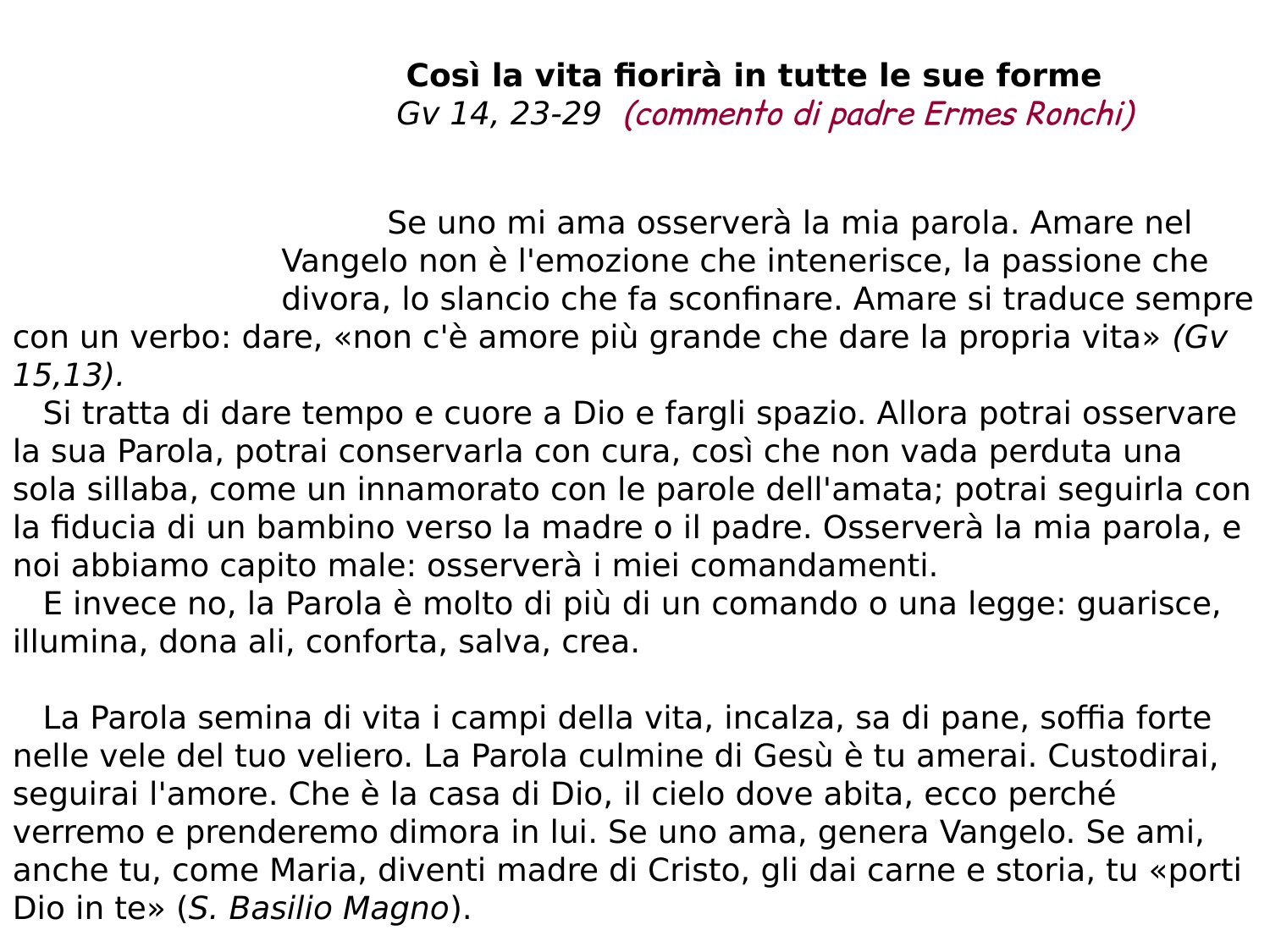

Così la vita fiorirà in tutte le sue forme
Gv 14, 23-29  (commento di padre Ermes Ronchi)

                                     Se uno mi ama osserverà la mia parola. Amare nel 	              Vangelo non è l'emozione che intenerisce, la passione che 	              divora, lo slancio che fa sconfinare. Amare si traduce sempre con un verbo: dare, «non c'è amore più grande che dare la propria vita» (Gv 15,13).
   Si tratta di dare tempo e cuore a Dio e fargli spazio. Allora potrai osservare la sua Parola, potrai conservarla con cura, così che non vada perduta una sola sillaba, come un innamorato con le parole dell'amata; potrai seguirla con la fiducia di un bambino verso la madre o il padre. Osserverà la mia parola, e noi abbiamo capito male: osserverà i miei comandamenti.
   E invece no, la Parola è molto di più di un comando o una legge: guarisce, illumina, dona ali, conforta, salva, crea.

   La Parola semina di vita i campi della vita, incalza, sa di pane, soffia forte nelle vele del tuo veliero. La Parola culmine di Gesù è tu amerai. Custodirai, seguirai l'amore. Che è la casa di Dio, il cielo dove abita, ecco perché verremo e prenderemo dimora in lui. Se uno ama, genera Vangelo. Se ami, anche tu, come Maria, diventi madre di Cristo, gli dai carne e storia, tu «porti Dio in te» (S. Basilio Magno).